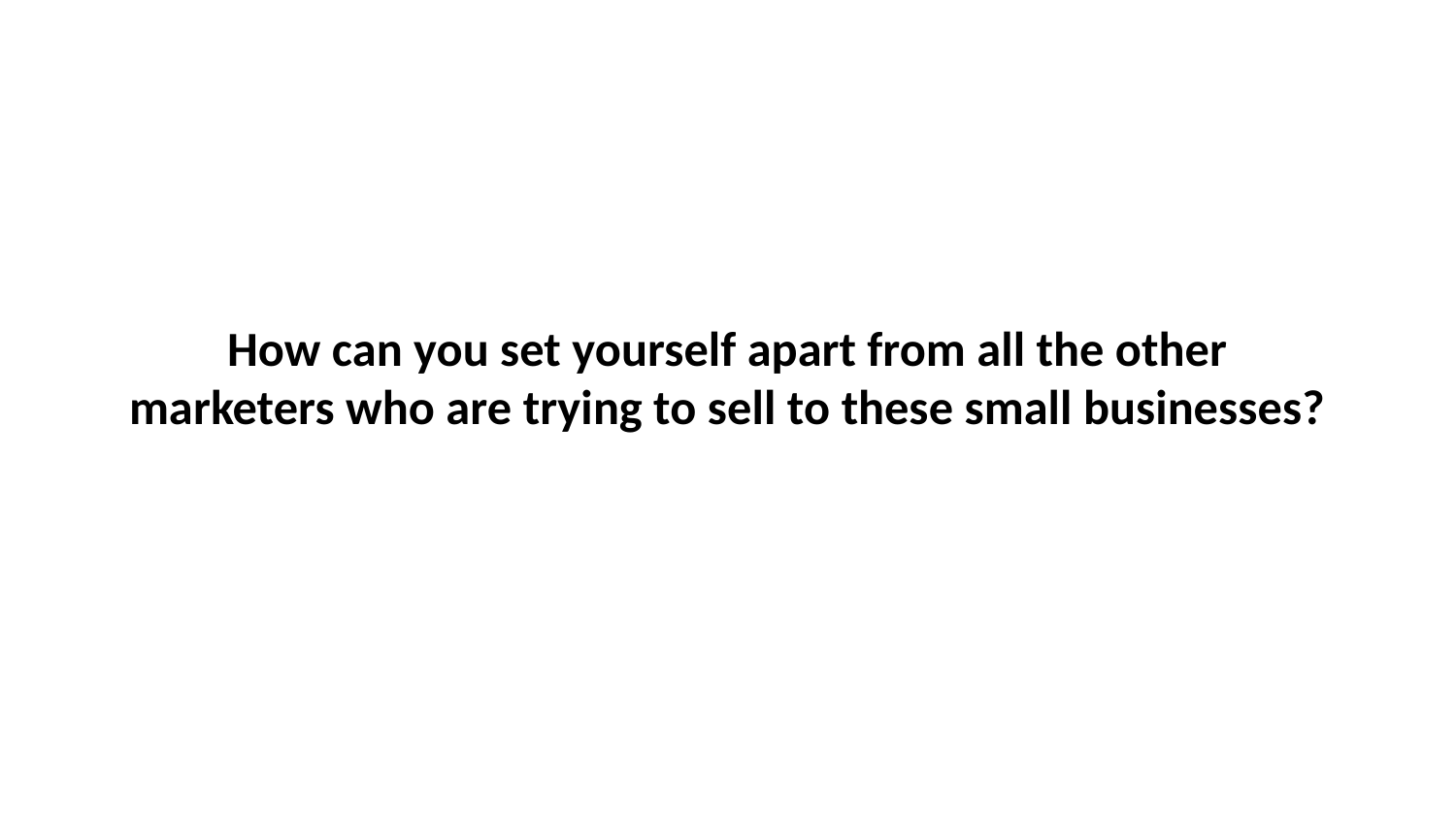

# How can you set yourself apart from all the other marketers who are trying to sell to these small businesses?